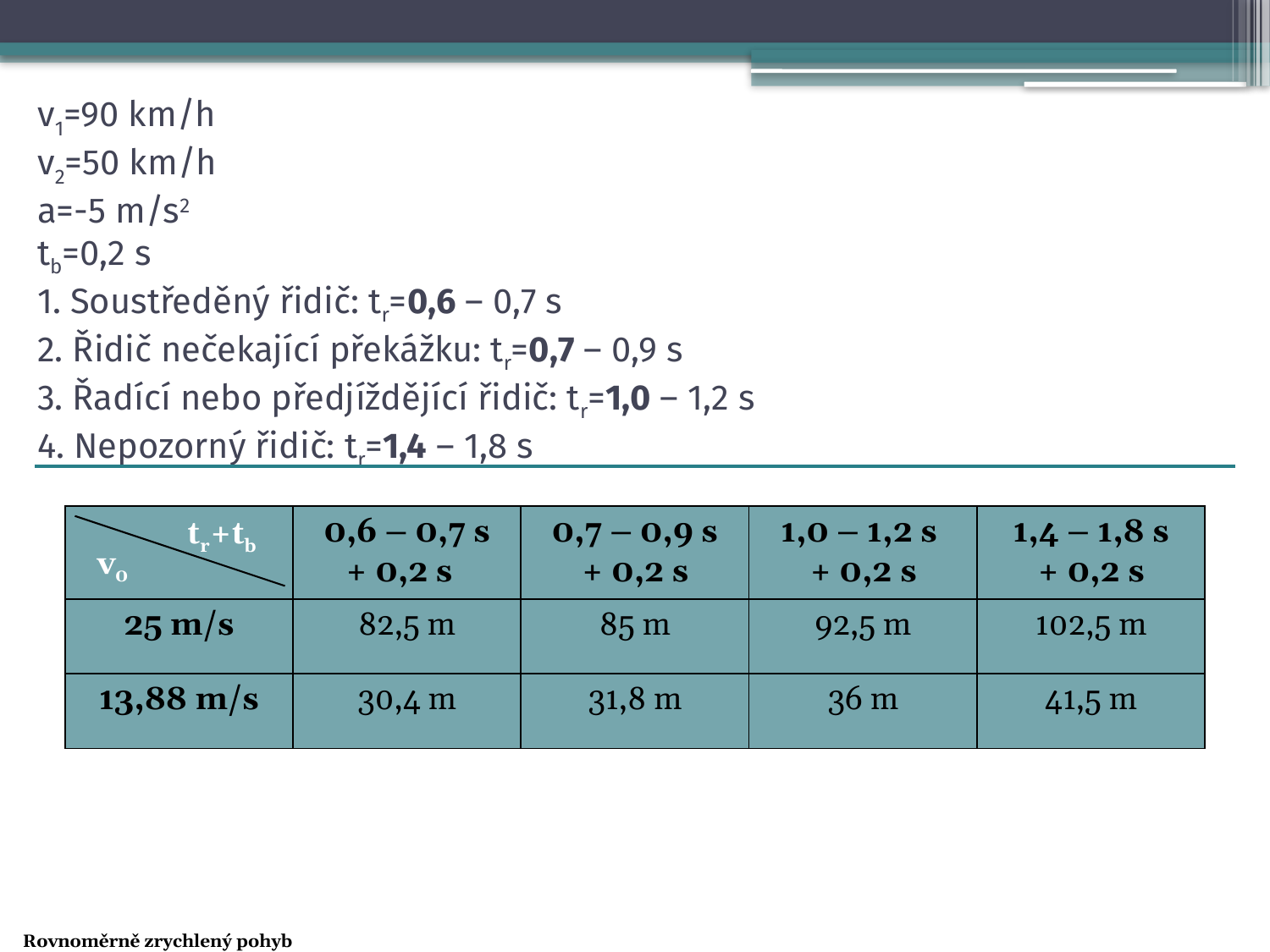

# v1=90 km/h v2=50 km/h a=-5 m/s2 tb=0,2 s 1. Soustředěný řidič: tr=0,6 – 0,7 s 2. Řidič nečekající překážku: tr=0,7 – 0,9 s 3. Řadící nebo předjíždějící řidič: tr=1,0 – 1,2 s 4. Nepozorný řidič: tr=1,4 – 1,8 s

|  | 0,6 – 0,7 s + 0,2 s | 0,7 – 0,9 s + 0,2 s | 1,0 – 1,2 s + 0,2 s | 1,4 – 1,8 s + 0,2 s |
| --- | --- | --- | --- | --- |
| 25 m/s | 82,5 m | 85 m | 92,5 m | 102,5 m |
| 13,88 m/s | 30,4 m | 31,8 m | 36 m | 41,5 m |
tr+tb
v0

Rovnoměrně zrychlený pohyb